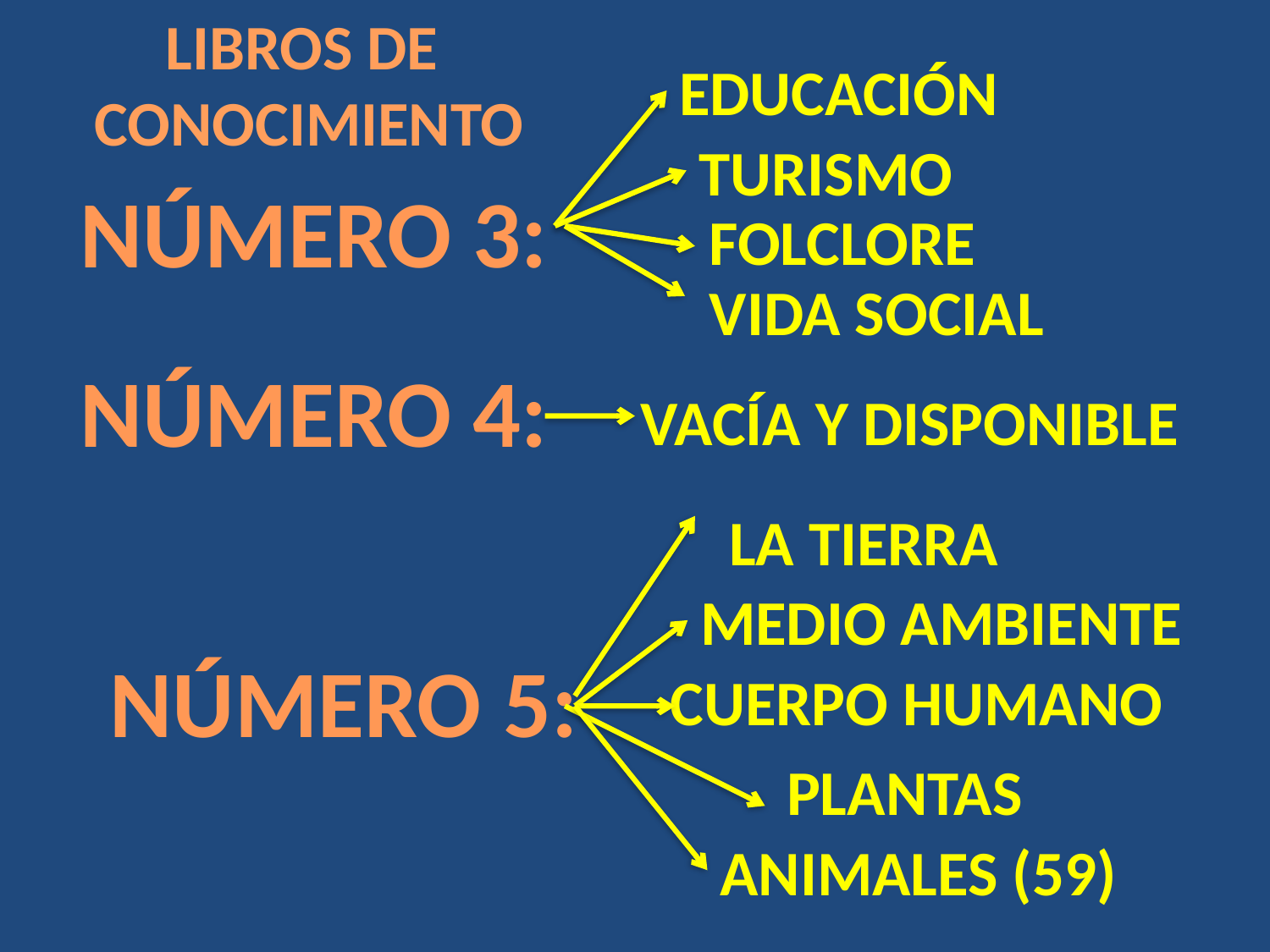

LIBROS DE
 CONOCIMIENTO
EDUCACIÓN
TURISMO
NÚMERO 3:
FOLCLORE
VIDA SOCIAL
NÚMERO 4:
VACÍA Y DISPONIBLE
La tierra
Medio ambiente
NÚMERO 5:
Cuerpo humano
plantas
Animales (59)